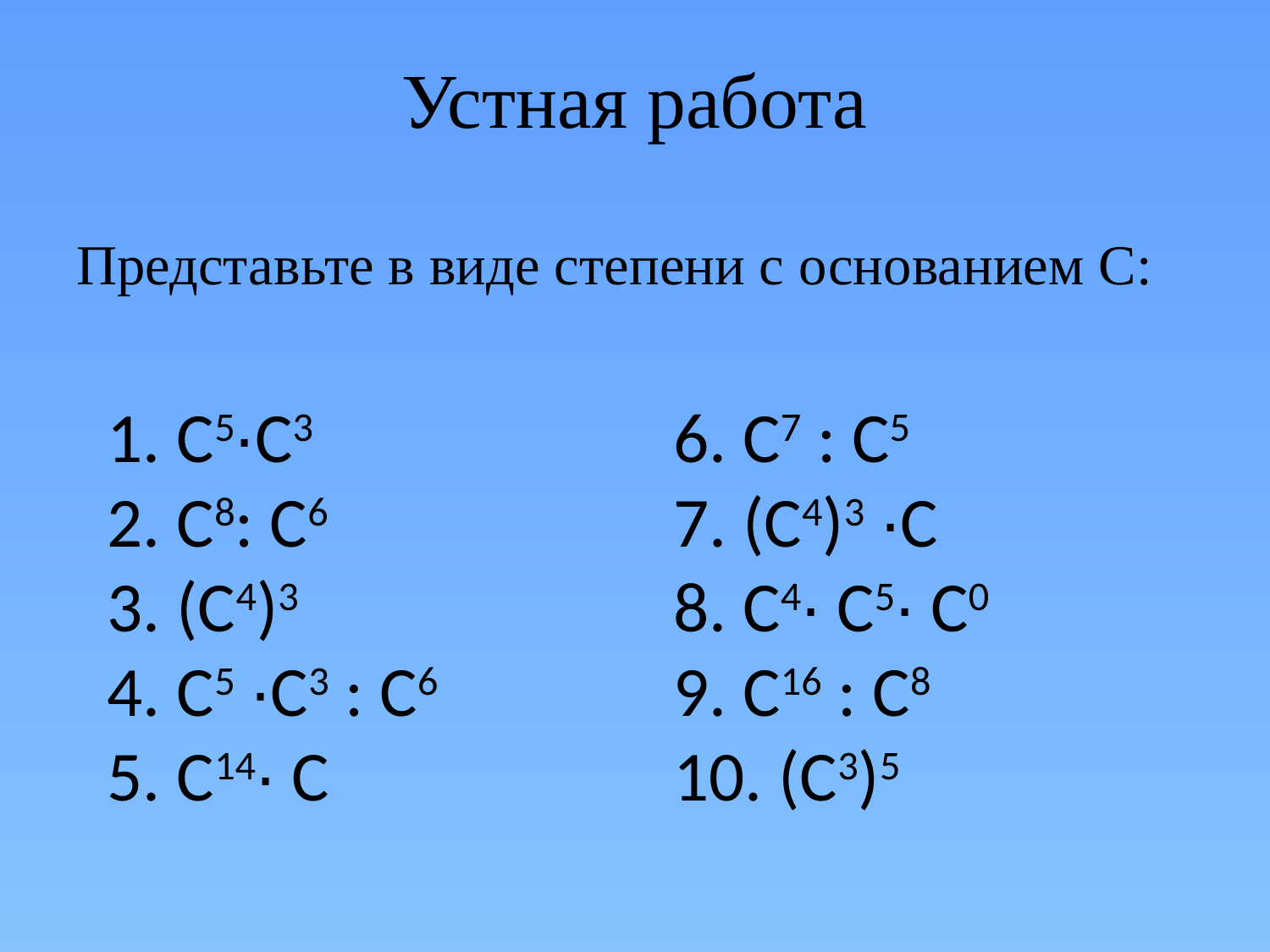

# Устная работа
Представьте в виде степени с основанием С:

1. С5∙С3
2. С8: С6
3. (С4)3
4. С5 ∙С3 : С6
5. С14∙ С
6. С7 : С5
7. (С4)3 ∙С
8. С4∙ С5∙ С0
9. С16 : С8
10. (С3)5